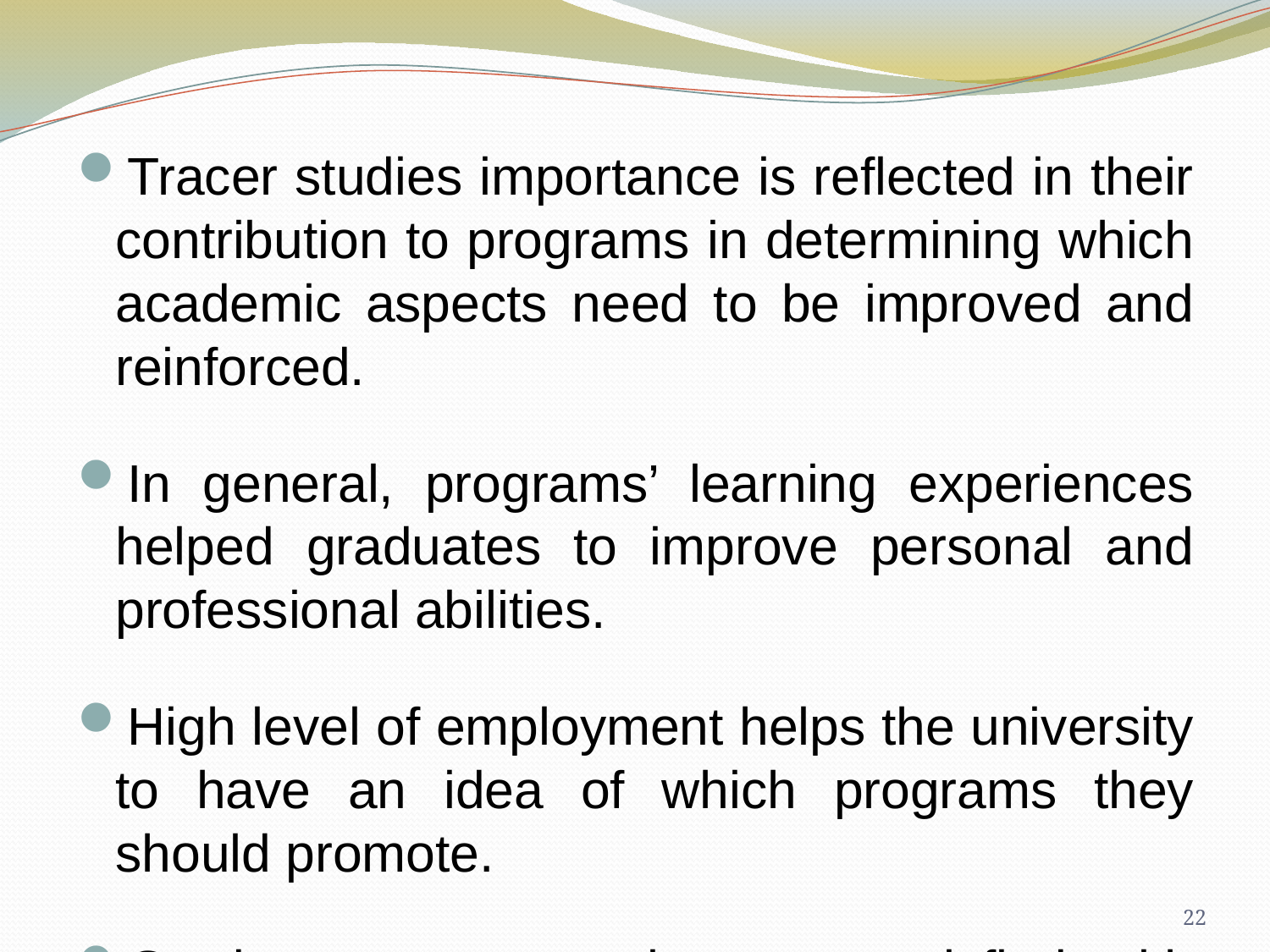

Tracer studies importance is reflected in their contribution to programs in determining which academic aspects need to be improved and reinforced.
In general, programs’ learning experiences helped graduates to improve personal and professional abilities.
High level of employment helps the university to have an idea of which programs they should promote.
Graduates seem to be very satisfied with their jobs, because work provides them relevant aspects.
22